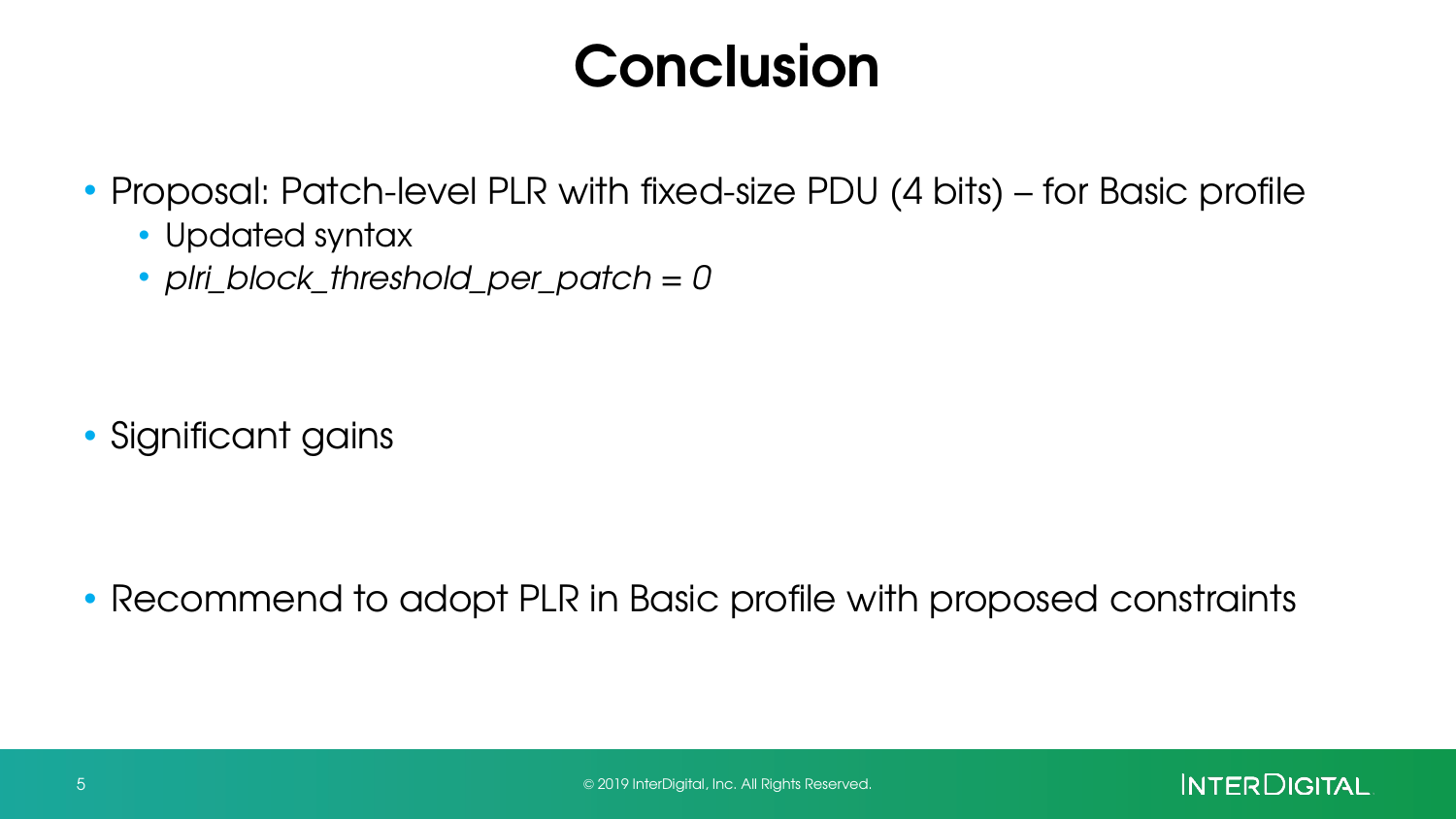

# Conclusion
Proposal: Patch-level PLR with fixed-size PDU (4 bits) – for Basic profile
Updated syntax
plri_block_threshold_per_patch = 0

Significant gains

Recommend to adopt PLR in Basic profile with proposed constraints

5
© 2019 InterDigital, Inc. All Rights Reserved.